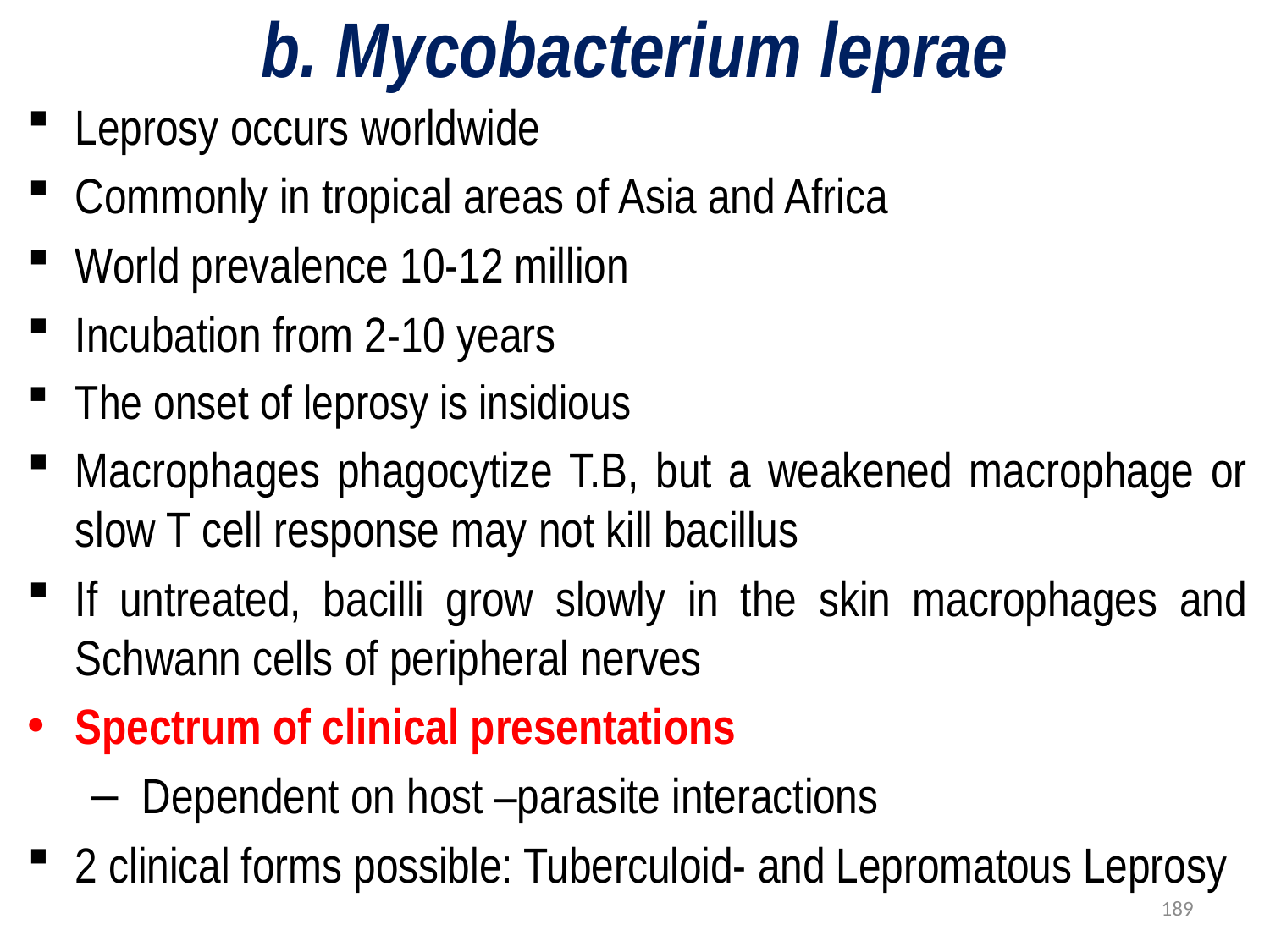

# b. Mycobacterium leprae
Leprosy occurs worldwide
Commonly in tropical areas of Asia and Africa
World prevalence 10-12 million
Incubation from 2-10 years
The onset of leprosy is insidious
Macrophages phagocytize T.B, but a weakened macrophage or slow T cell response may not kill bacillus
If untreated, bacilli grow slowly in the skin macrophages and Schwann cells of peripheral nerves
Spectrum of clinical presentations
 Dependent on host –parasite interactions
2 clinical forms possible: Tuberculoid- and Lepromatous Leprosy

189